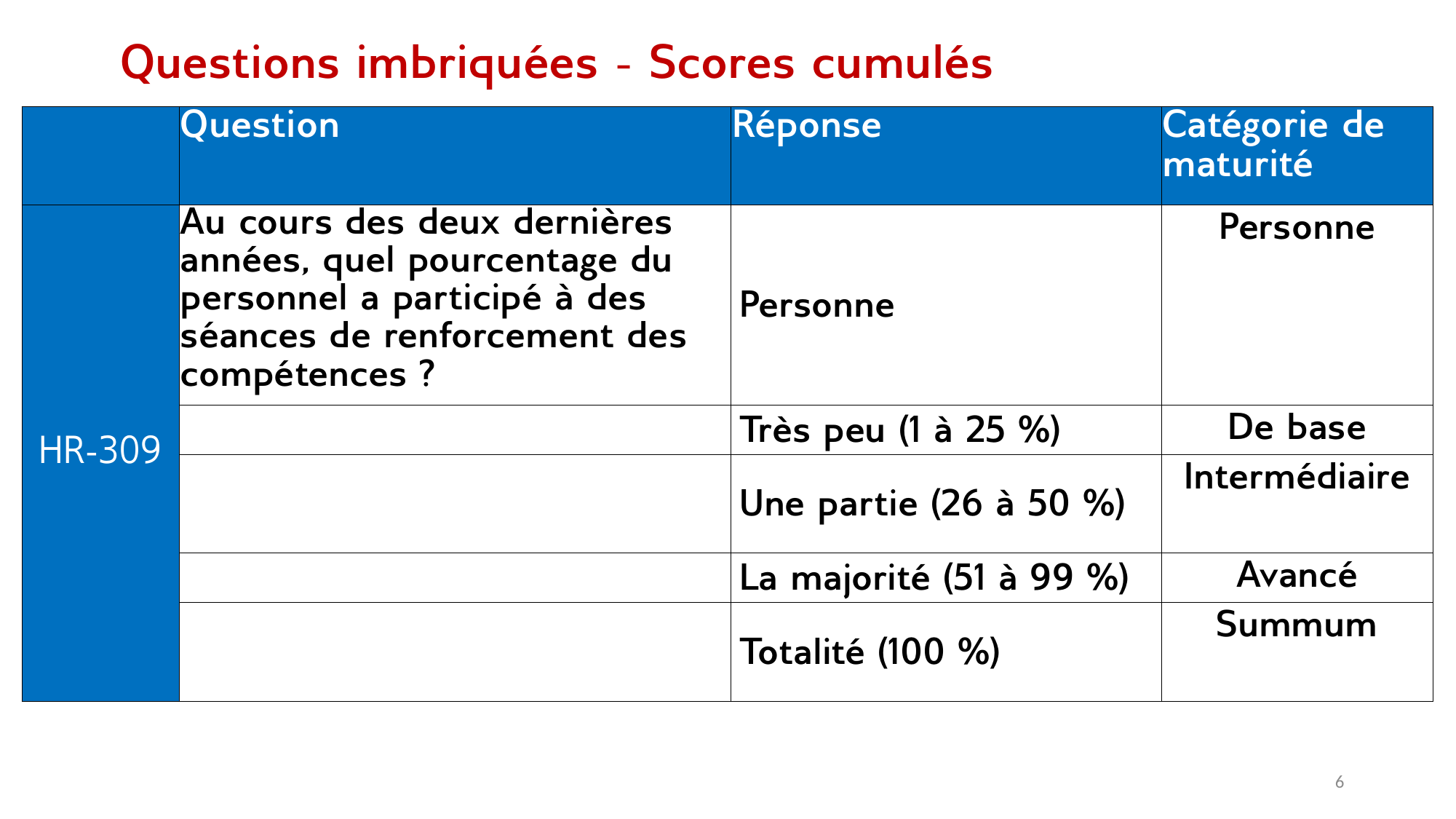

# Questions imbriquées - Scores cumulés
|  | Question | Réponse | Catégorie de maturité |
| --- | --- | --- | --- |
| HR-309 | Au cours des deux dernières années, quel pourcentage du personnel a participé à des séances de renforcement des compétences ? | Personne | Personne |
|  |  | Très peu (1 à 25 %) | De base |
|  |  | Une partie (26 à 50 %) | Intermédiaire |
|  |  | La majorité (51 à 99 %) | Avancé |
|  |  | Totalité (100 %) | Summum |
6